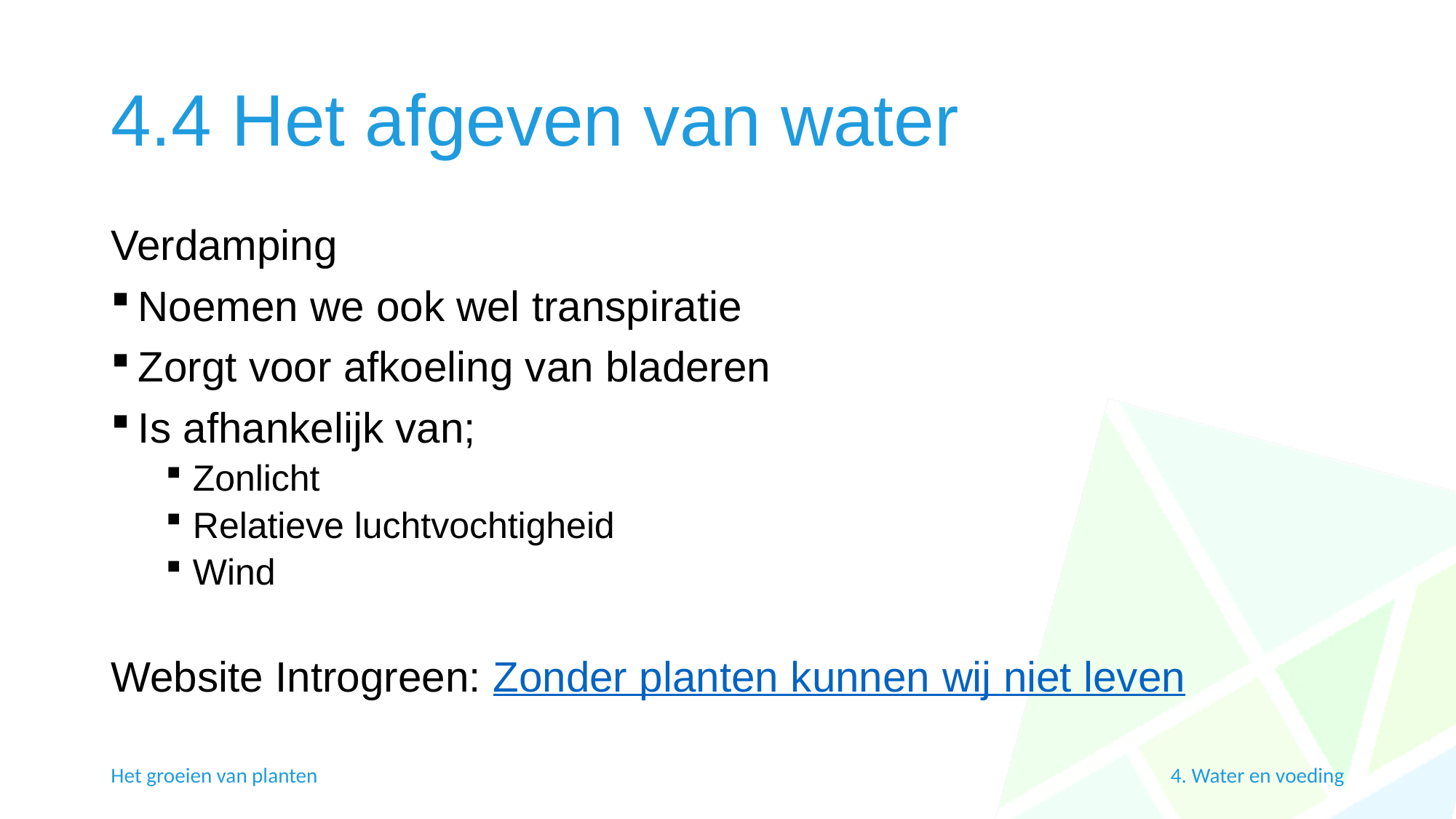

# 4.4 Het afgeven van water
Verdamping
Noemen we ook wel transpiratie
Zorgt voor afkoeling van bladeren
Is afhankelijk van;
Zonlicht
Relatieve luchtvochtigheid
Wind

Website Introgreen: Zonder planten kunnen wij niet leven
Het groeien van planten
4. Water en voeding